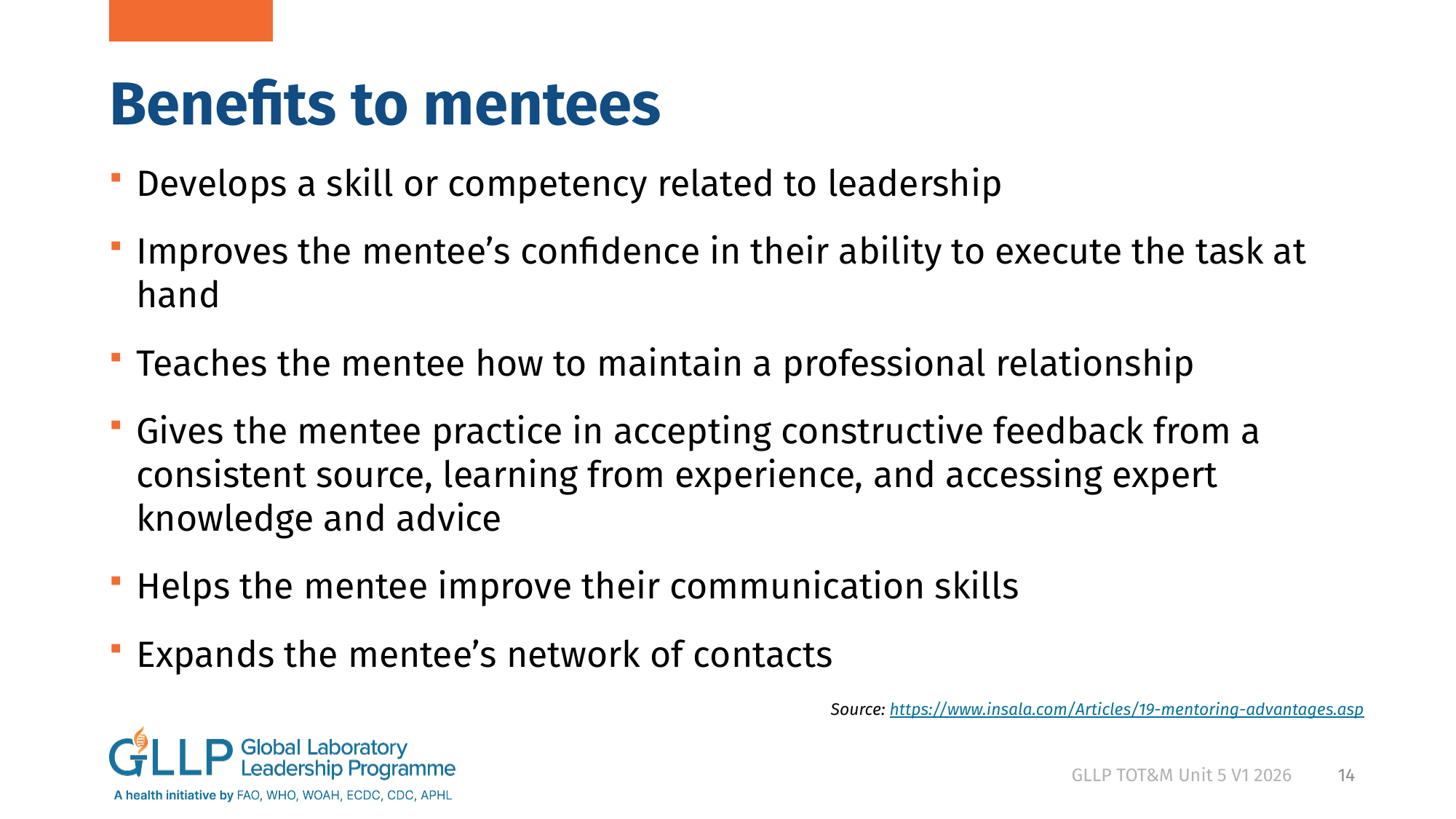

# Benefits to mentees
Develops a skill or competency related to leadership
Improves the mentee’s confidence in their ability to execute the task at hand
Teaches the mentee how to maintain a professional relationship
Gives the mentee practice in accepting constructive feedback from a consistent source, learning from experience, and accessing expert knowledge and advice
Helps the mentee improve their communication skills
Expands the mentee’s network of contacts
Source: https://www.insala.com/Articles/19-mentoring-advantages.asp
GLLP TOT&M Unit 5 V1 2026
14